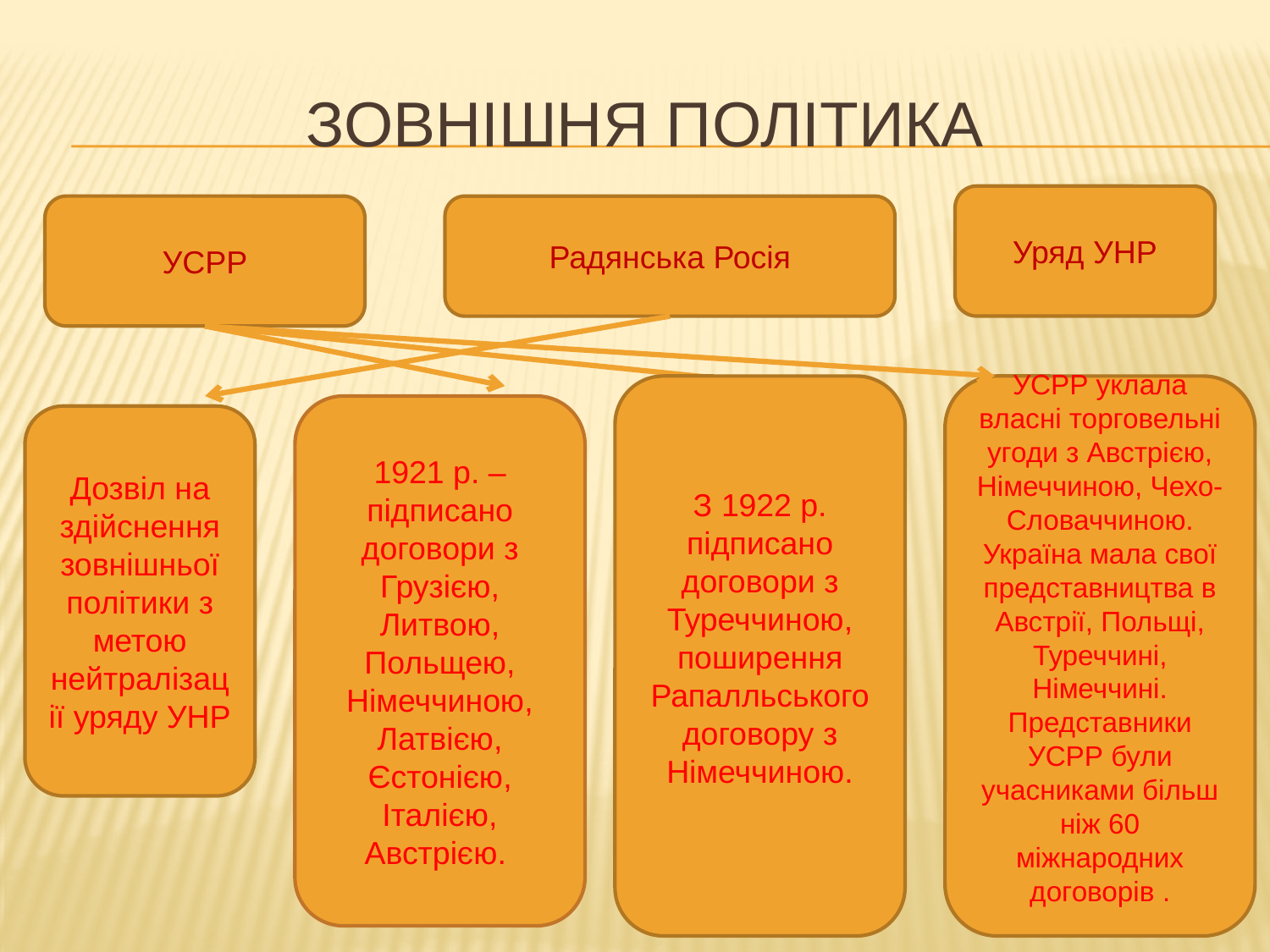

# ЗОВНІШНЯ ПОЛІТИКА
Уряд УНР
УСРР
Радянська Росія
З 1922 р. підписано договори з Туреччиною, поширення Рапалльського договору з Німеччиною.

УСРР уклала власні торговельні угоди з Австрією, Німеччиною, Чехо-Словаччиною. Україна мала свої представництва в Австрії, Польщі, Туреччині, Німеччині. Представники УСРР були учасниками більш ніж 60 міжнародних договорів .

1921 р. – підписано договори з Грузією, Литвою, Польщею, Німеччиною, Латвією, Єстонією, Італією, Австрією.
Дозвіл на здійснення зовнішньої політики з метою нейтралізації уряду УНР